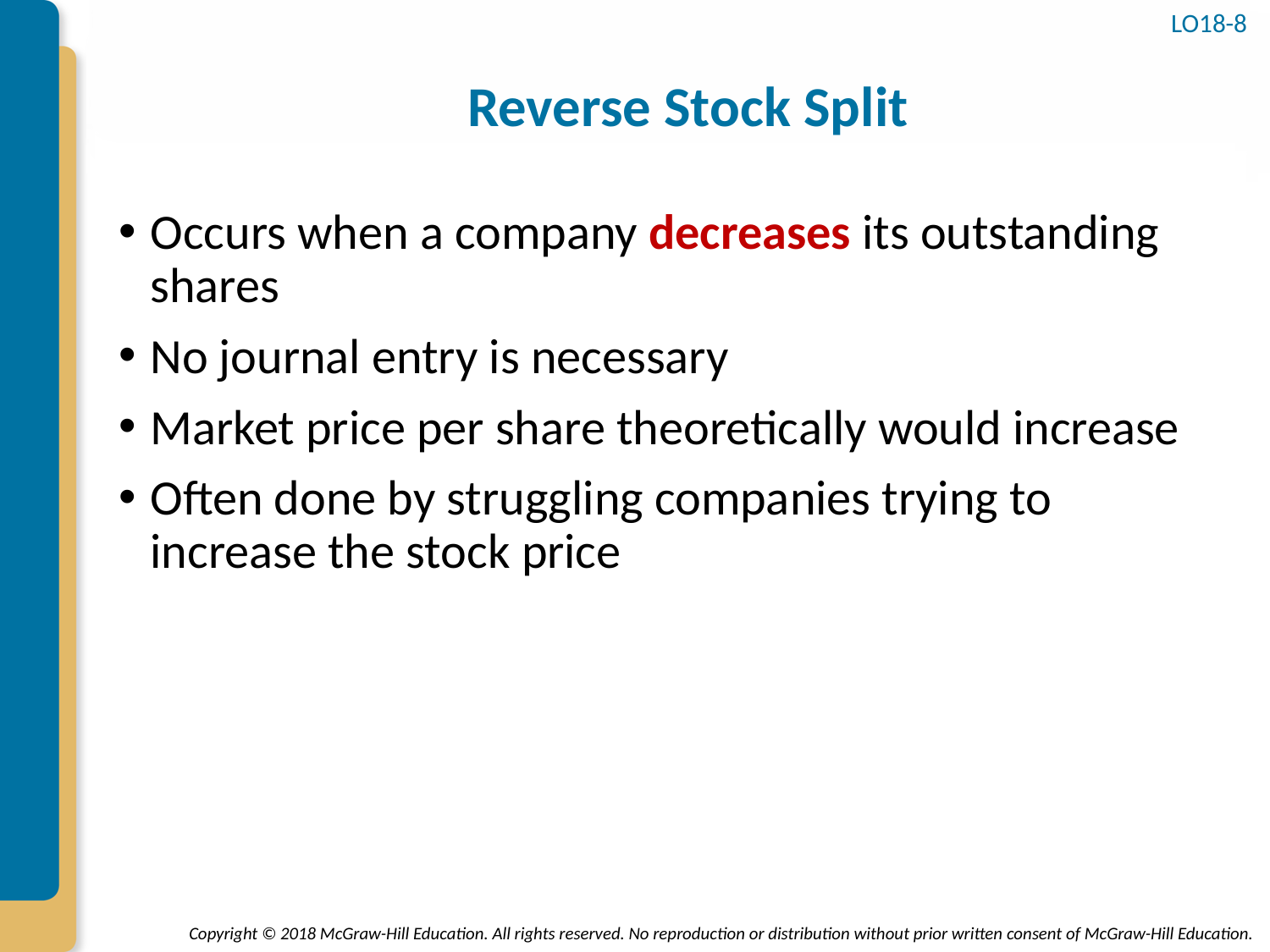

# Reverse Stock Split
LO18-8
Occurs when a company decreases its outstanding shares
No journal entry is necessary
Market price per share theoretically would increase
Often done by struggling companies trying to increase the stock price